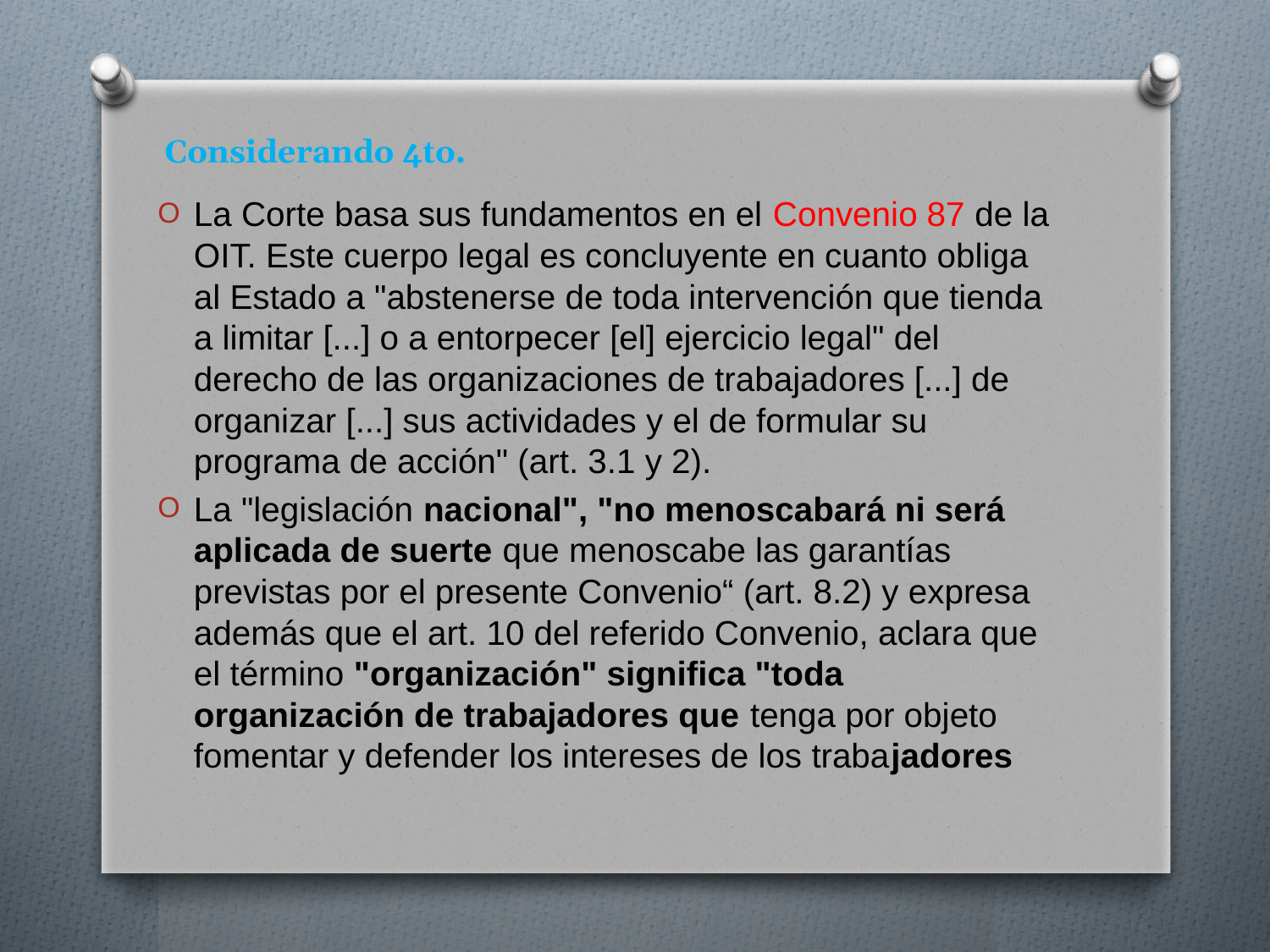

# Considerando 4to.
La Corte basa sus fundamentos en el Convenio 87 de la OIT. Este cuerpo legal es concluyente en cuanto obliga al Estado a "abstenerse de toda intervención que tienda a limitar [...] o a entorpecer [el] ejercicio legal" del derecho de las organizaciones de trabajadores [...] de organizar [...] sus actividades y el de formular su programa de acción" (art. 3.1 y 2).
La "legislación nacional", "no menoscabará ni será aplicada de suerte que menoscabe las garantías previstas por el presente Convenio“ (art. 8.2) y expresa además que el art. 10 del referido Convenio, aclara que el término "organización" significa "toda organización de trabajadores que tenga por objeto fomentar y defender los intereses de los trabajadores